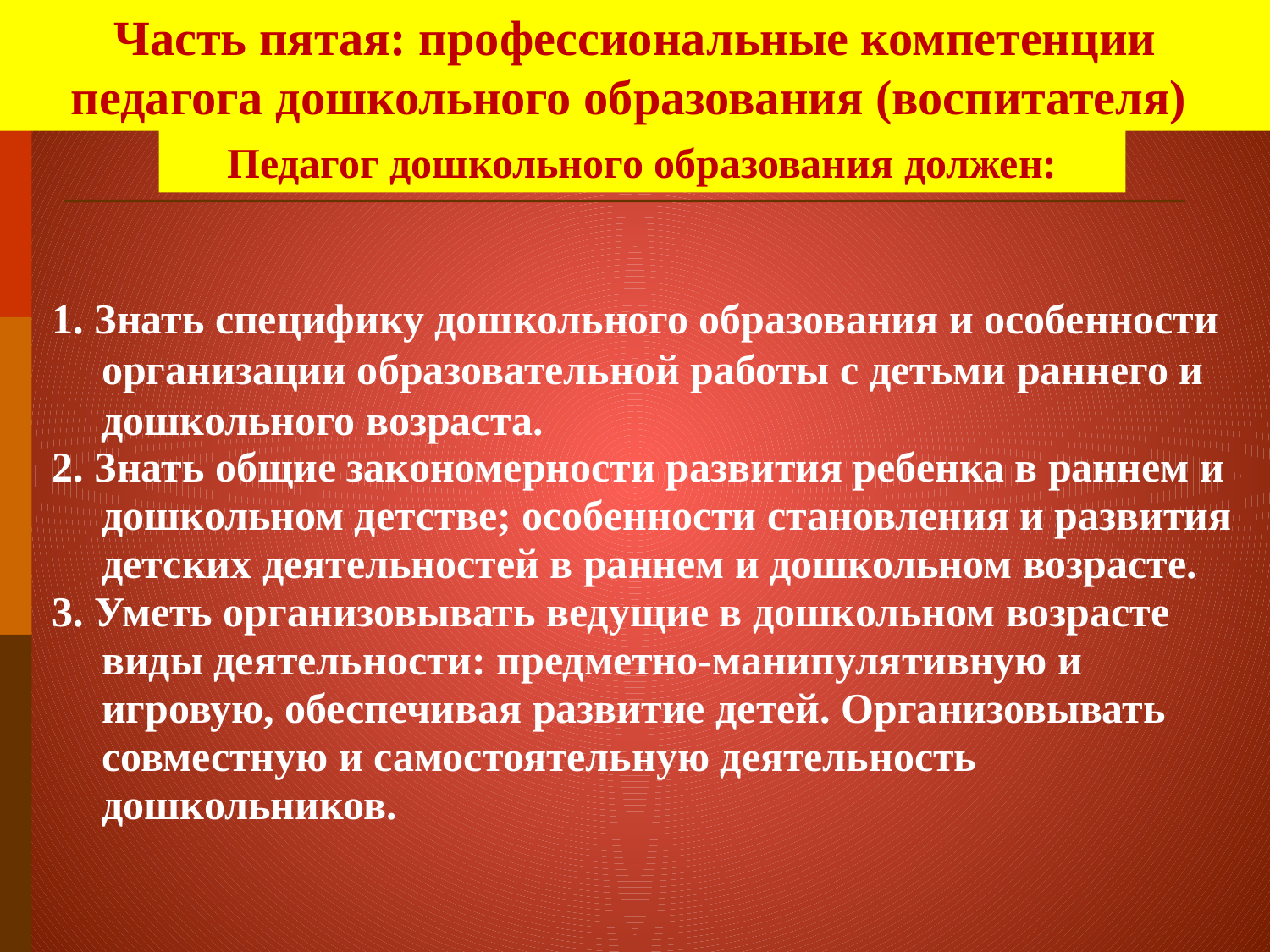

Часть пятая: профессиональные компетенции педагога дошкольного образования (воспитателя)
Педагог дошкольного образования должен:
1. Знать специфику дошкольного образования и особенности организации образовательной работы с детьми раннего и дошкольного возраста.
2. Знать общие закономерности развития ребенка в раннем и дошкольном детстве; особенности становления и развития детских деятельностей в раннем и дошкольном возрасте.
3. Уметь организовывать ведущие в дошкольном возрасте виды деятельности: предметно-манипулятивную и игровую, обеспечивая развитие детей. Организовывать совместную и самостоятельную деятельность дошкольников.